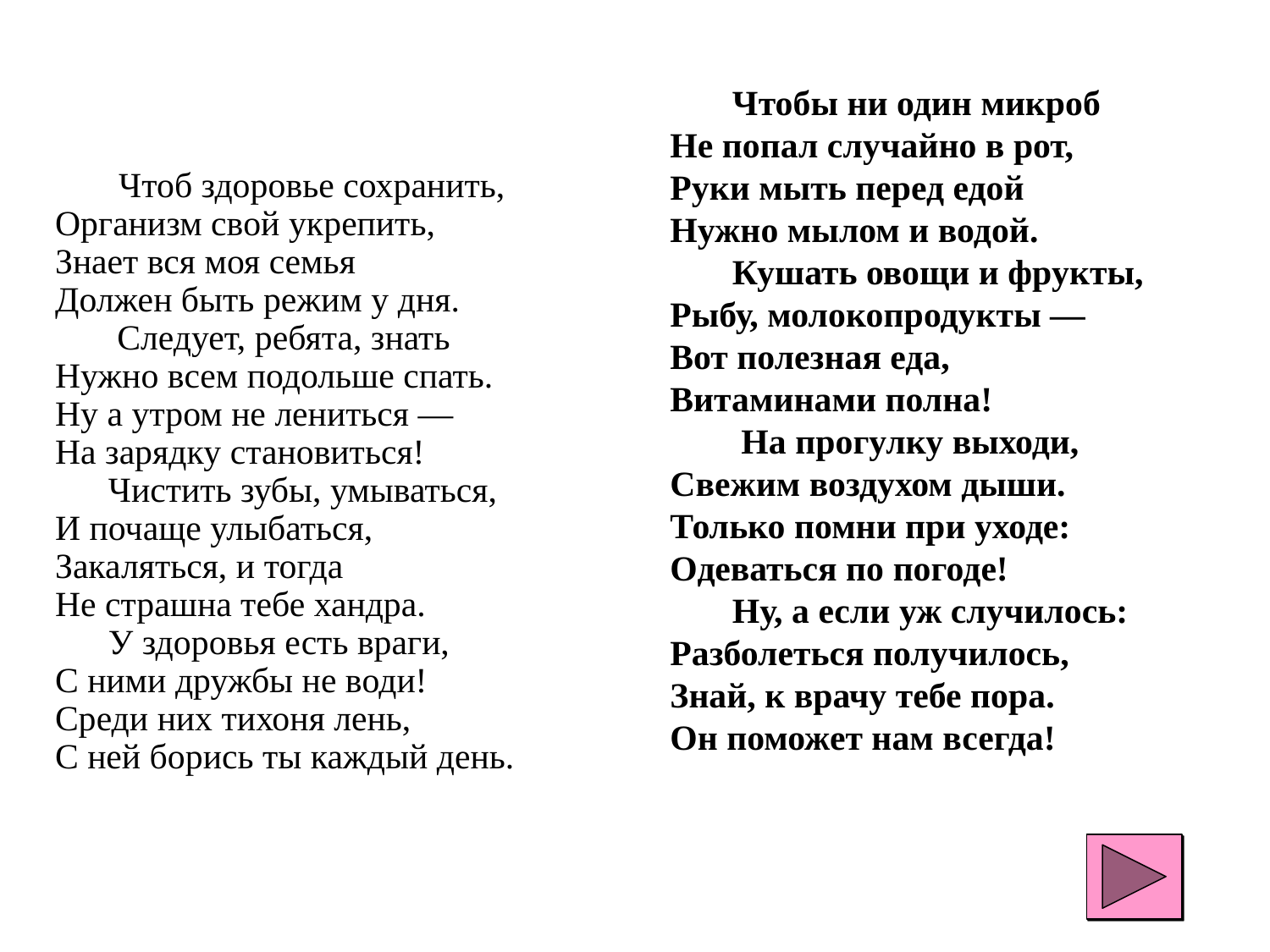

# Чтоб здоровье сохранить, Организм свой укрепить, Знает вся моя семья Должен быть режим у дня. Следует, ребята, знать Нужно всем подольше спать. Ну а утром не лениться — На зарядку становиться! Чистить зубы, умываться, И почаще улыбаться, Закаляться, и тогда Не страшна тебе хандра. У здоровья есть враги, С ними дружбы не води! Среди них тихоня лень, С ней борись ты каждый день.
       Чтобы ни один микроб
Не попал случайно в рот,
Руки мыть перед едой
Нужно мылом и водой.
       Кушать овощи и фрукты,
Рыбу, молокопродукты —
Вот полезная еда,
Витаминами полна!
        На прогулку выходи,
Свежим воздухом дыши.
Только помни при уходе:
Одеваться по погоде!
       Ну, а если уж случилось:
Разболеться получилось,
Знай, к врачу тебе пора.
Он поможет нам всегда!